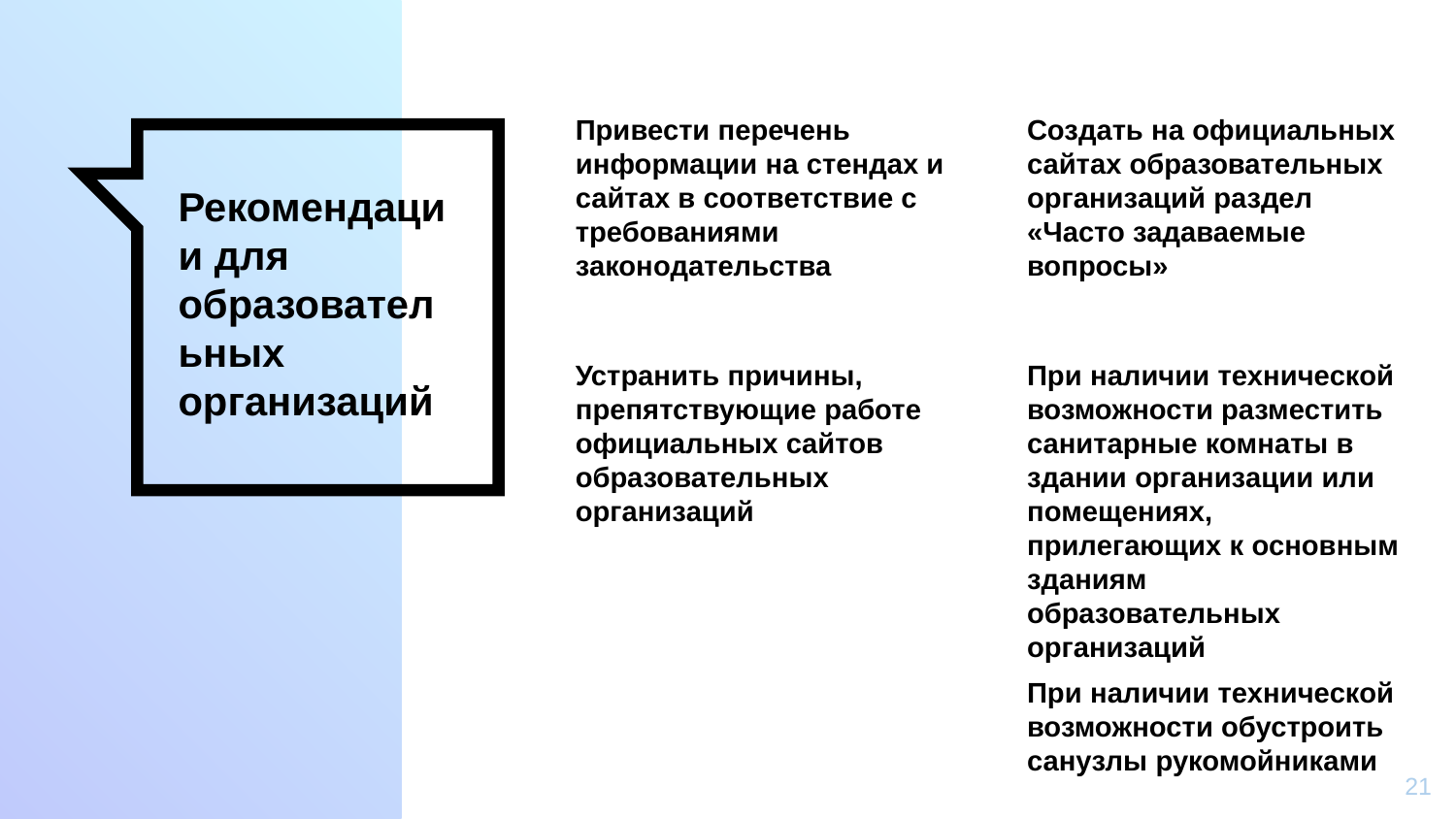

Привести перечень информации на стендах и сайтах в соответствие с требованиями законодательства
Создать на официальных сайтах образовательных организаций раздел «Часто задаваемые вопросы»
# Рекомендации для образовательных организаций
Устранить причины, препятствующие работе официальных сайтов образовательных организаций
При наличии технической возможности разместить санитарные комнаты в здании организации или помещениях, прилегающих к основным зданиям образовательных организаций
При наличии технической возможности обустроить санузлы рукомойниками
21